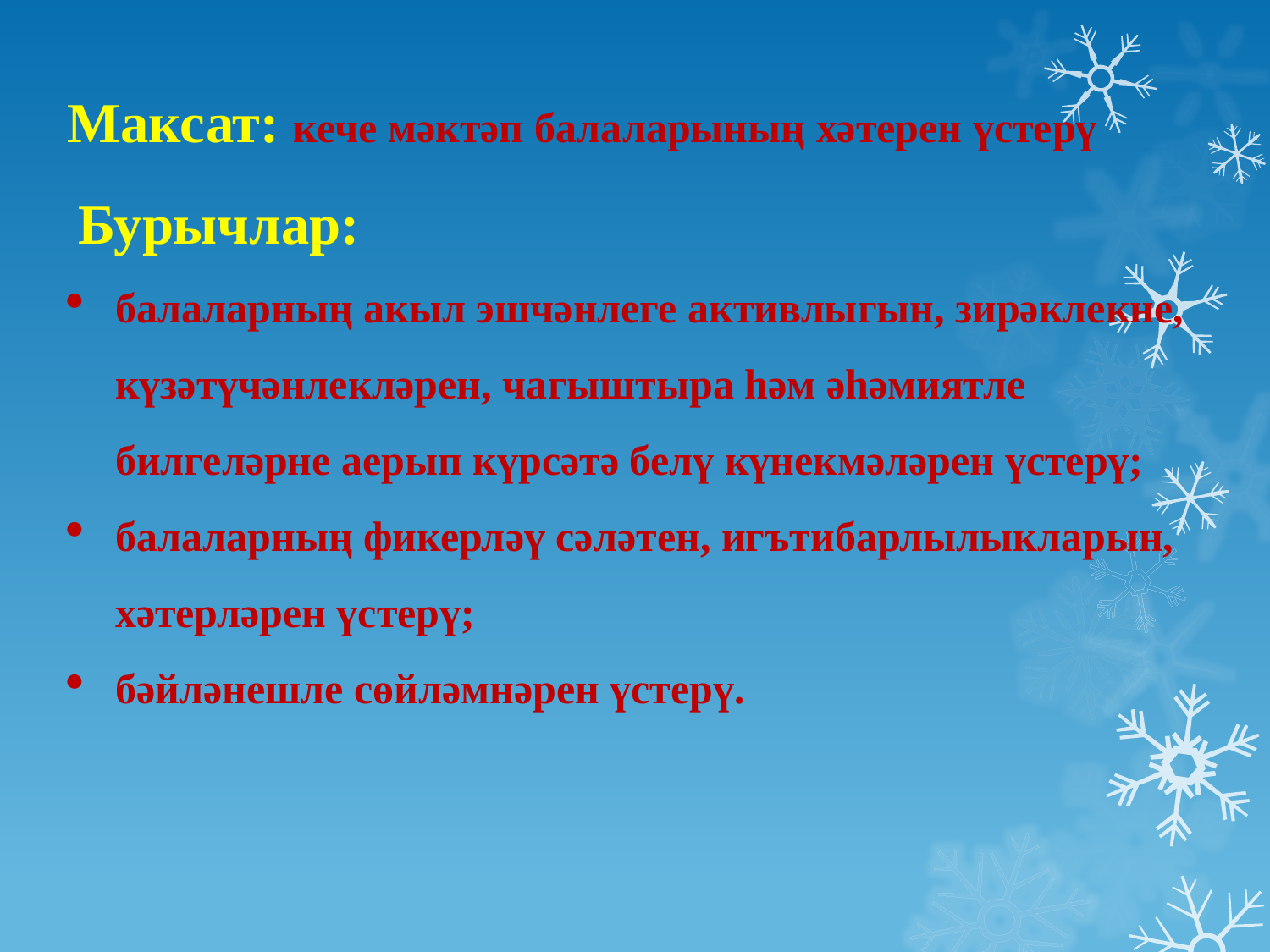

Максат: кече мәктәп балаларының хәтерен үстерү
 Бурычлар:
балаларның акыл эшчәнлеге активлыгын, зирәклекне,  күзәтүчәнлекләрен, чагыштыра һәм әһәмиятле билгеләрне аерып күрсәтә белү күнекмәләрен үстерү;
балаларның фикерләү сәләтен, игътибарлылыкларын, хәтерләрен үстерү;
бәйләнешле сөйләмнәрен үстерү.